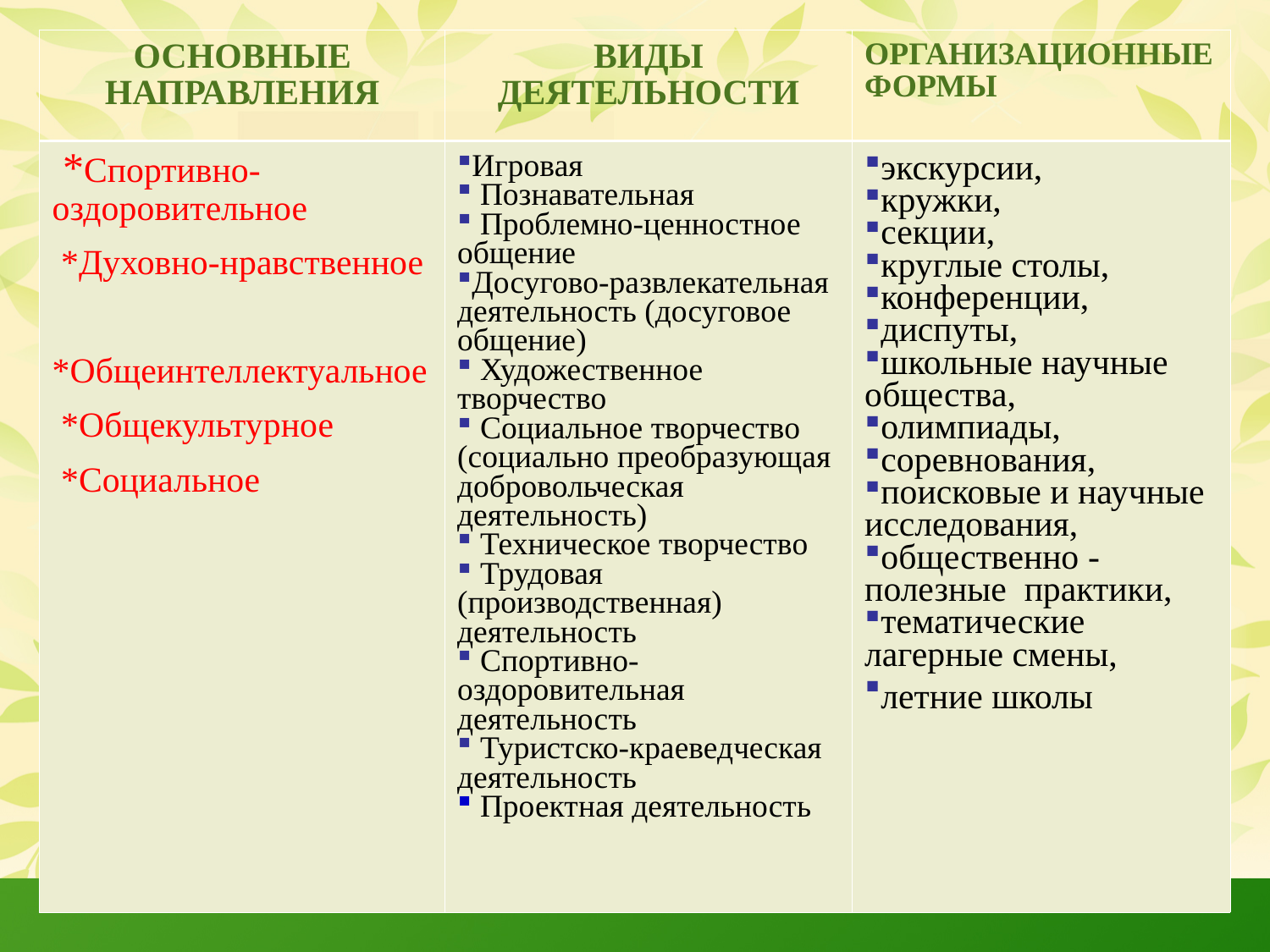

| ОСНОВНЫЕ НАПРАВЛЕНИЯ | ВИДЫ ДЕЯТЕЛЬНОСТИ | ОРГАНИЗАЦИОННЫЕ ФОРМЫ |
| --- | --- | --- |
| \*Спортивно-оздоровительное \*Духовно-нравственное \*Общеинтеллектуальное \*Общекультурное \*Социальное | Игровая Познавательная Проблемно-ценностное общение Досугово-развлекательная деятельность (досуговое общение) Художественное творчество Социальное творчество (социально преобразующая добровольческая деятельность) Техническое творчество Трудовая (производственная) деятельность Спортивно-оздоровительная деятельность Туристско-краеведческая деятельность Проектная деятельность | экскурсии, кружки, секции, круглые столы, конференции, диспуты, школьные научные общества, олимпиады, соревнования, поисковые и научные исследования, общественно -полезные практики, тематические лагерные смены, летние школы |